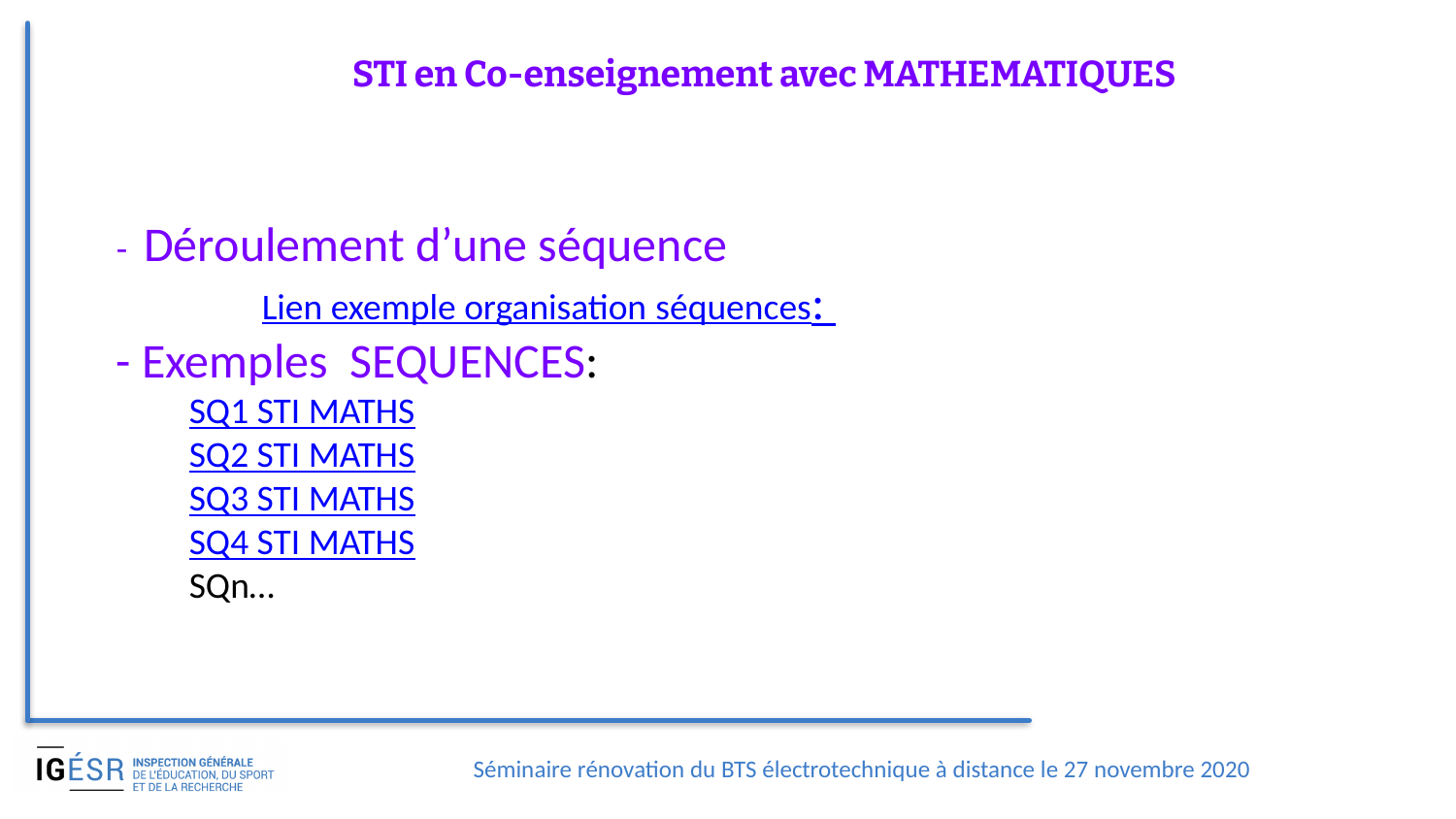

STI en Co-enseignement avec MATHEMATIQUES
-  Déroulement d’une séquence
	Lien exemple organisation séquences:
- Exemples  SEQUENCES:
SQ1 STI MATHS
SQ2 STI MATHS
SQ3 STI MATHS
SQ4 STI MATHS
SQn…